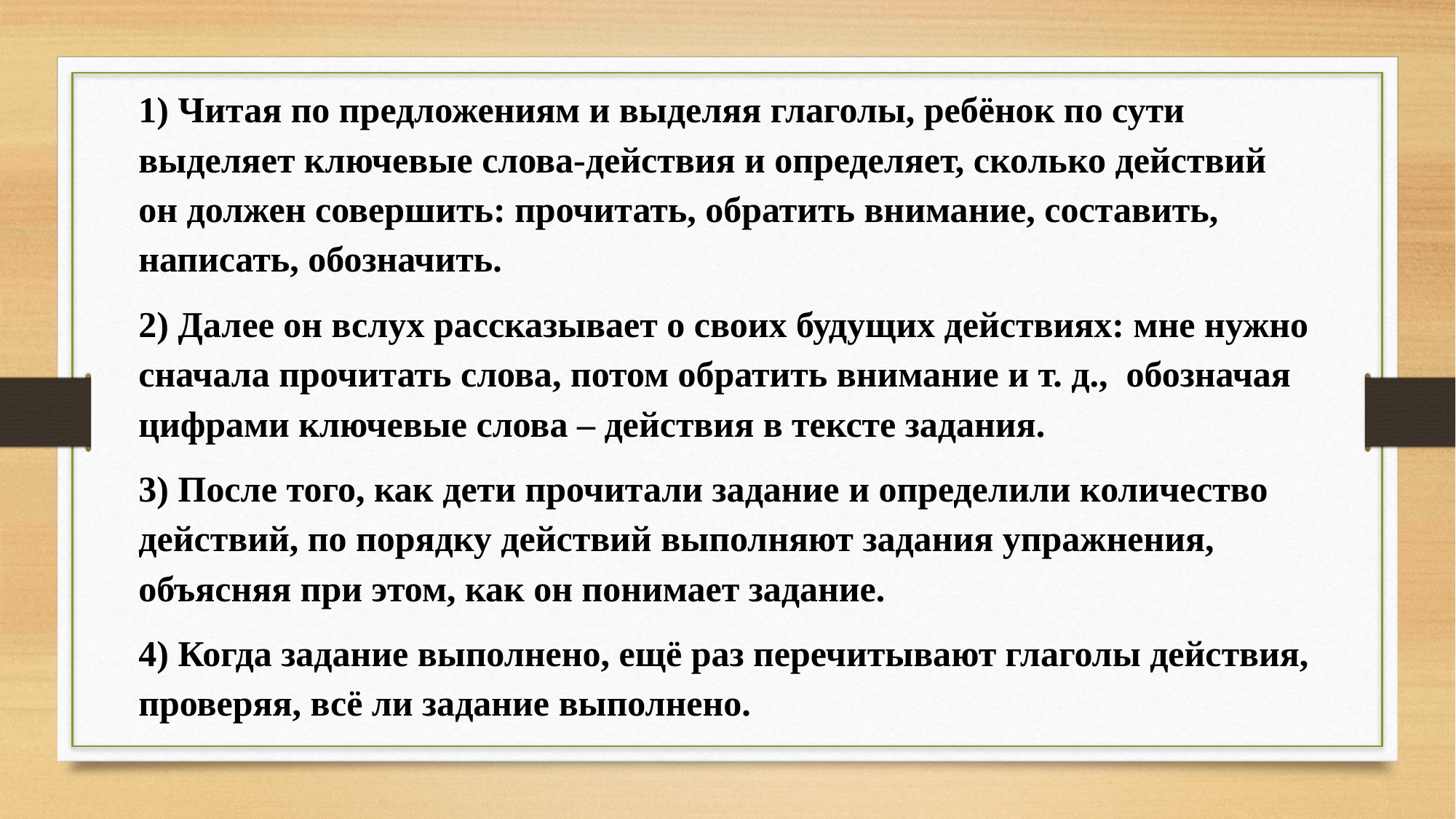

1) Читая по предложениям и выделяя глаголы, ребёнок по сути выделяет ключевые слова-действия и определяет, сколько действий он должен совершить: прочитать, обратить внимание, составить, написать, обозначить.
2) Далее он вслух рассказывает о своих будущих действиях: мне нужно сначала прочитать слова, потом обратить внимание и т. д.,  обозначая цифрами ключевые слова – действия в тексте задания.
3) После того, как дети прочитали задание и определили количество действий, по порядку действий выполняют задания упражнения, объясняя при этом, как он понимает задание.
4) Когда задание выполнено, ещё раз перечитывают глаголы действия, проверяя, всё ли задание выполнено.